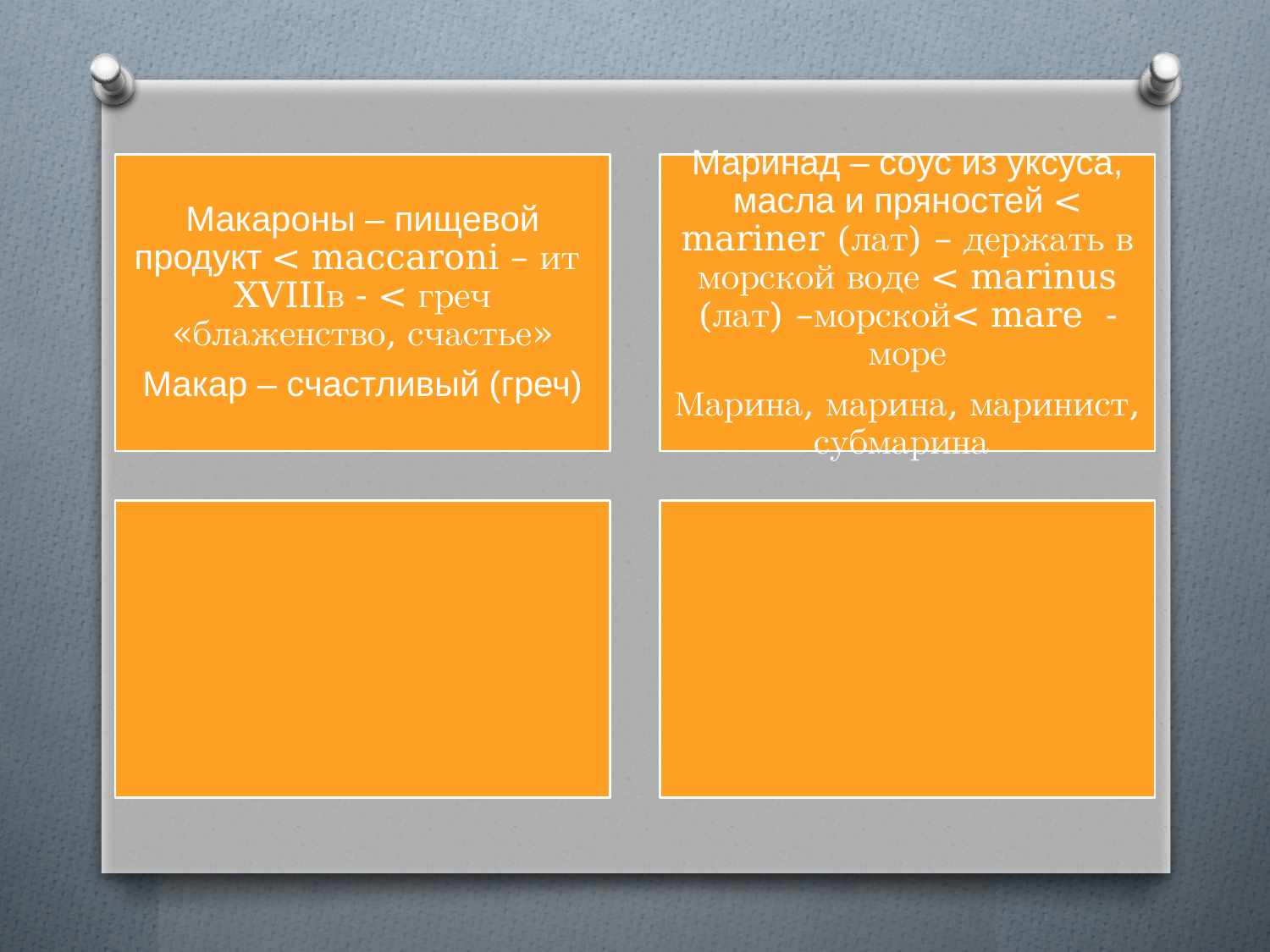

Макароны – пищевой продукт < maccaroni – ит  XVIIIв - < греч «блаженство, счастье»
Макар – счастливый (греч)
Маринад – соус из уксуса, масла и пряностей < mariner (лат) – держать в морской воде < marinus (лат) –морской< mare  - море
Марина, марина, маринист, субмарина